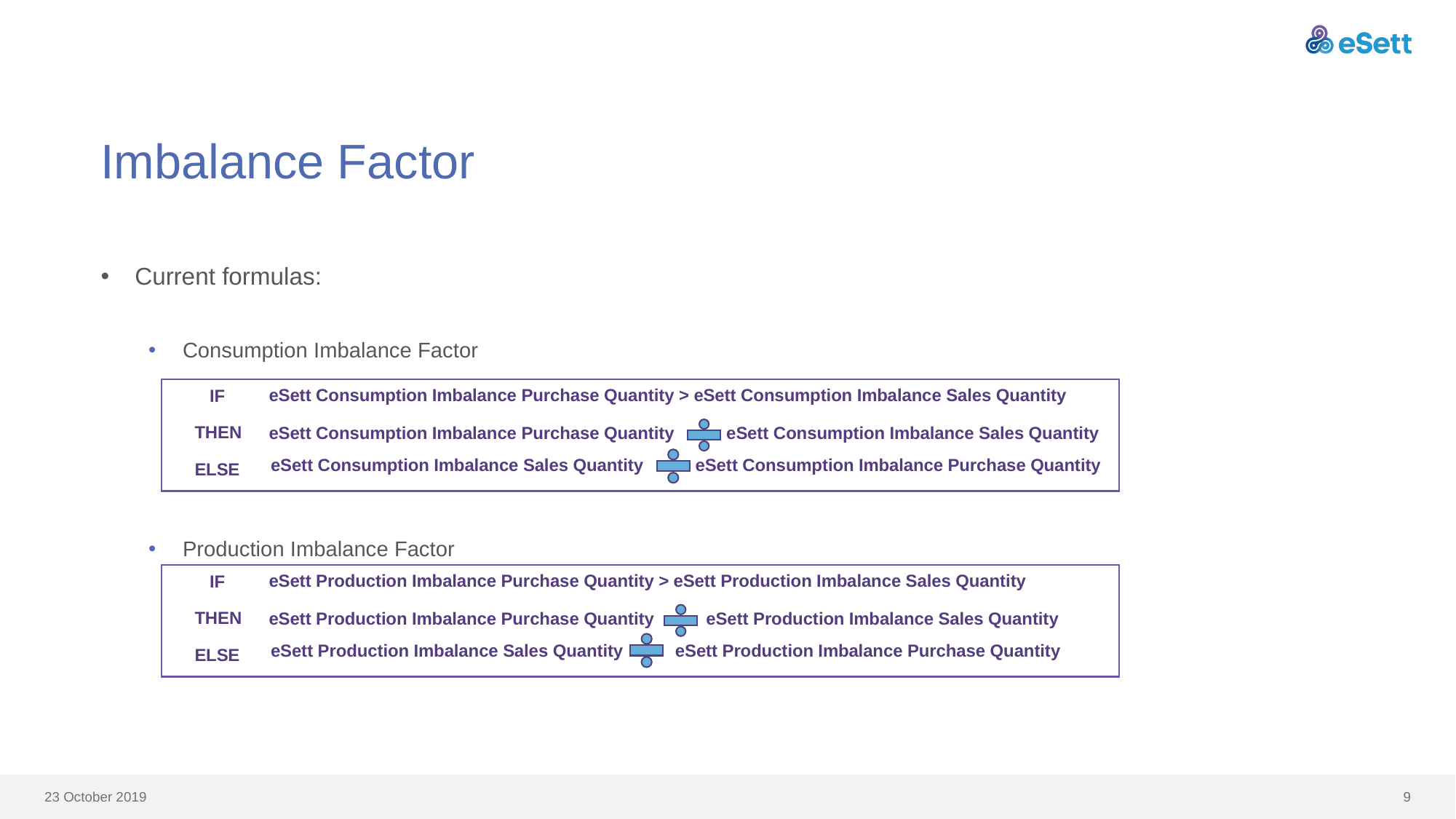

# Imbalance Factor
Current formulas:

Consumption Imbalance Factor

Production Imbalance Factor

eSett Consumption Imbalance Purchase Quantity > eSett Consumption Imbalance Sales Quantity

IF

THEN
eSett Consumption Imbalance Purchase Quantity           eSett Consumption Imbalance Sales Quantity

eSett Consumption Imbalance Sales Quantity           eSett Consumption Imbalance Purchase Quantity
ELSE
eSett Production Imbalance Purchase Quantity > eSett Production Imbalance Sales Quantity

IF

THEN
eSett Production Imbalance Purchase Quantity           eSett Production Imbalance Sales Quantity

eSett Production Imbalance Sales Quantity           eSett Production Imbalance Purchase Quantity
ELSE